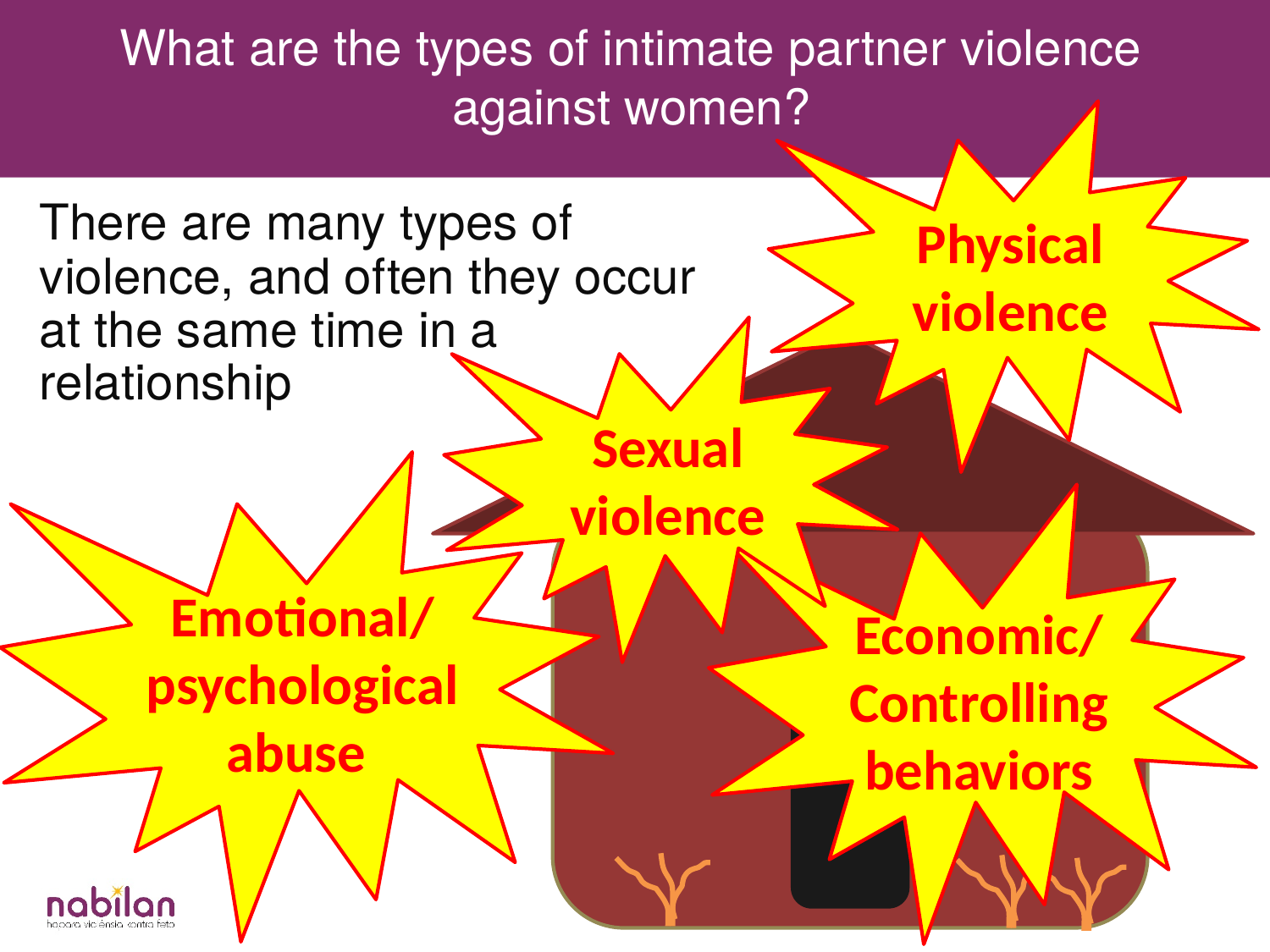

What are the types of intimate partner violence against women?
Physical violence
There are many types of violence, and often they occur at the same time in a relationship
Sexual violence

Emotional/ psychological abuse
Economic/ Controlling behaviors